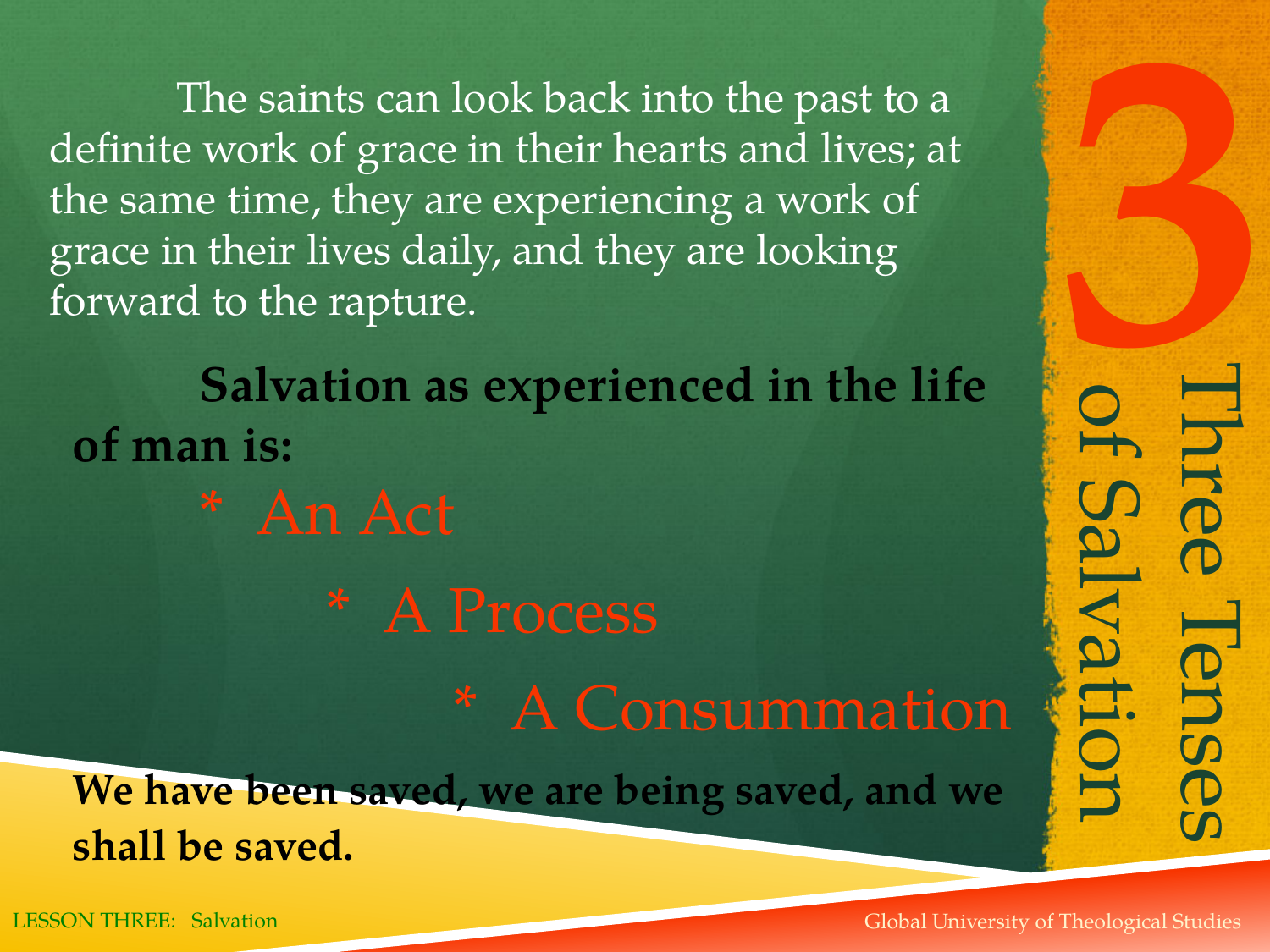

3
 	The saints can look back into the past to a definite work of grace in their hearts and lives; at the same time, they are experiencing a work of grace in their lives daily, and they are looking forward to the rapture.

# Three Tenses of Salvation
	Salvation as experienced in the life of man is:
	*  An Act
		*  A Process
			*  A Consummation
We have been saved, we are being saved, and we shall be saved.

Global University of Theological Studies
LESSON THREE:   Salvation